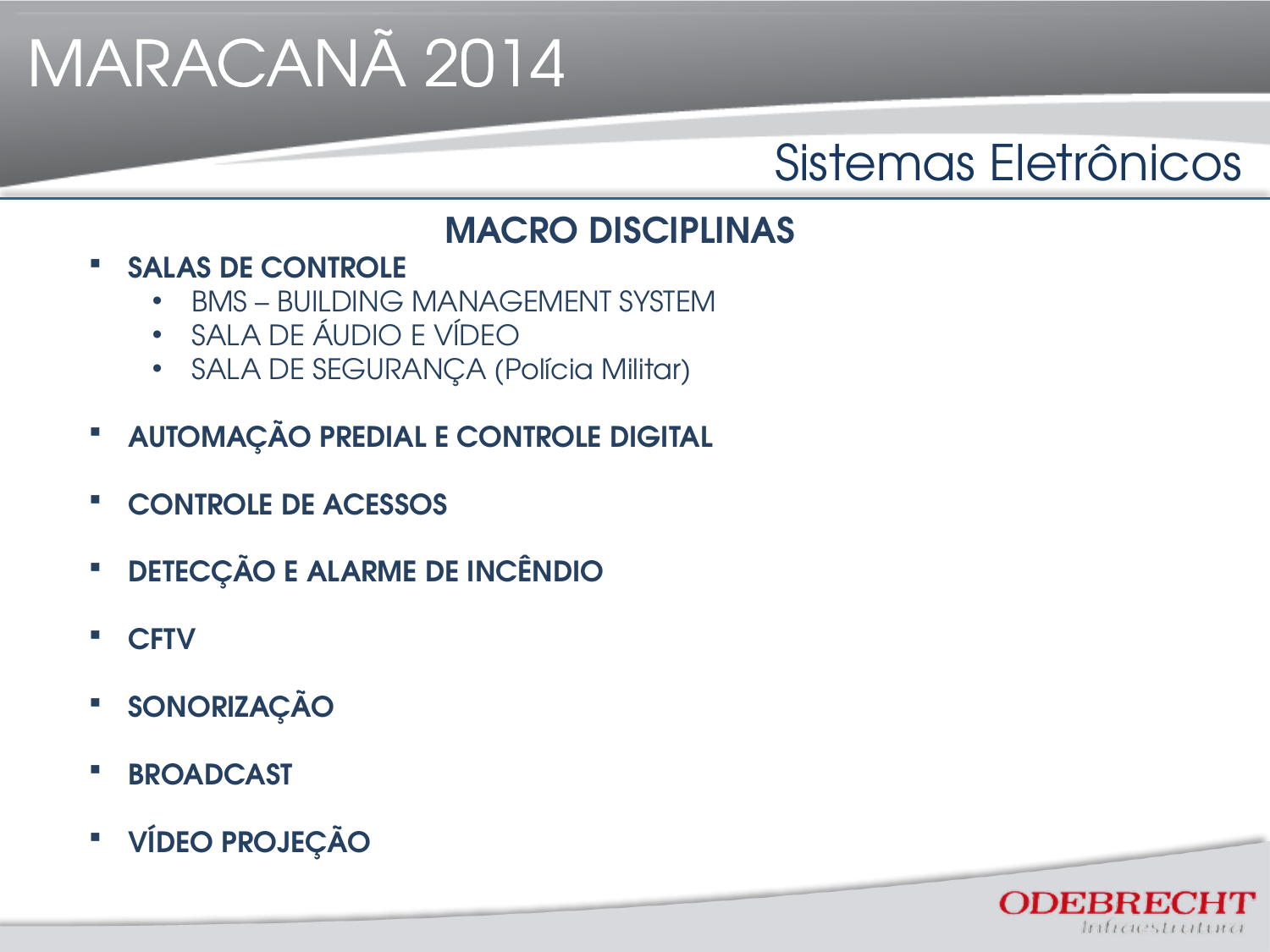

MARACANÃ 2014
Sistemas Eletrônicos
MACRO DISCIPLINAS
SALAS DE CONTROLE
BMS – BUILDING MANAGEMENT SYSTEM
SALA DE ÁUDIO E VÍDEO
SALA DE SEGURANÇA (Polícia Militar)

AUTOMAÇÃO PREDIAL E CONTROLE DIGITAL

CONTROLE DE ACESSOS

DETECÇÃO E ALARME DE INCÊNDIO

CFTV

SONORIZAÇÃO

BROADCAST

VÍDEO PROJEÇÃO